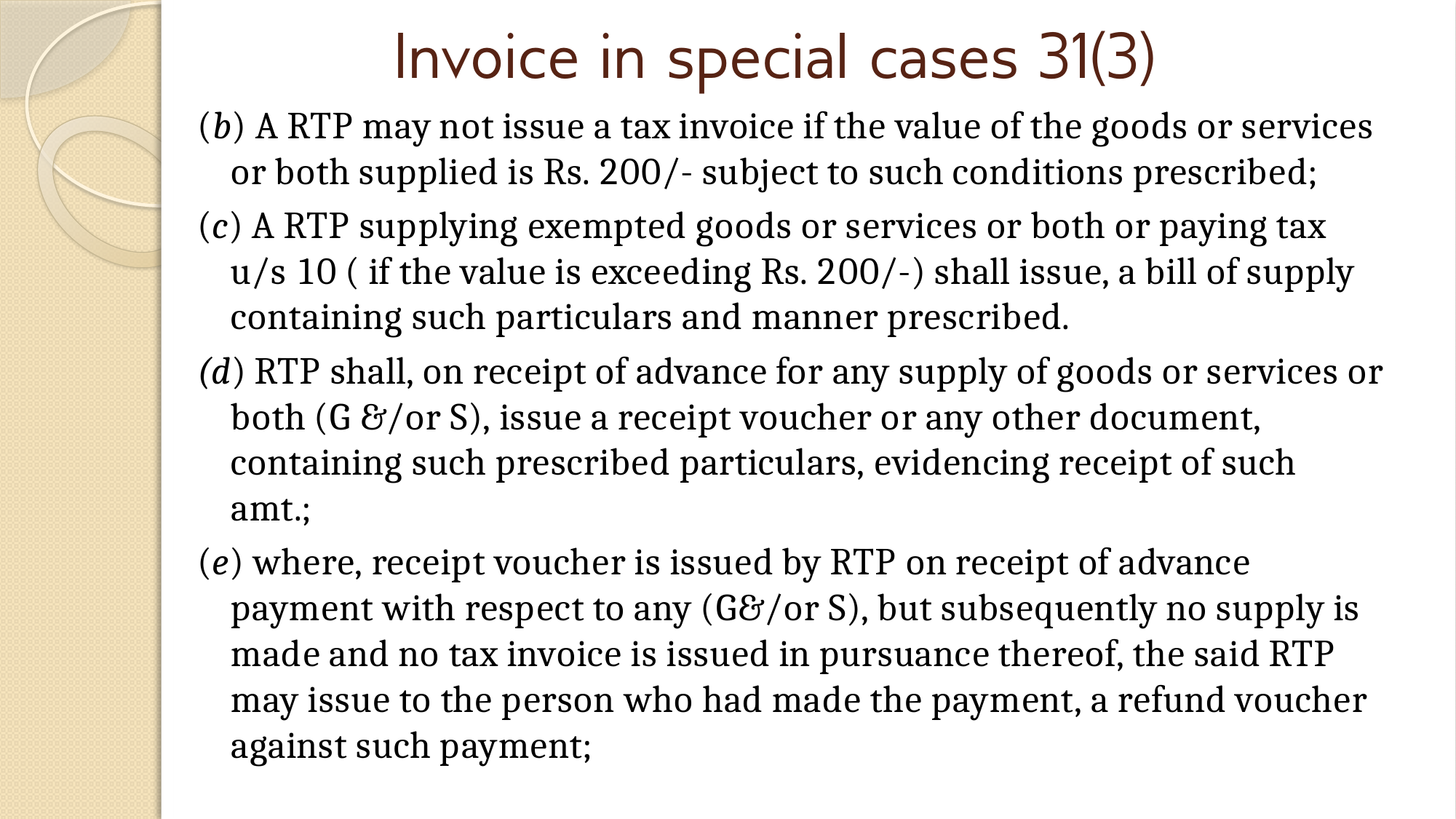

# Invoice in special cases 31(3)
(b) A RTP may not issue a tax invoice if the value of the goods or services or both supplied is Rs. 200/- subject to such conditions prescribed;
(c) A RTP supplying exempted goods or services or both or paying tax u/s 10 ( if the value is exceeding Rs. 200/-) shall issue, a bill of supply containing such particulars and manner prescribed.
(d) RTP shall, on receipt of advance for any supply of goods or services or both (G &/or S), issue a receipt voucher or any other document, containing such prescribed particulars, evidencing receipt of such amt.;
(e) where, receipt voucher is issued by RTP on receipt of advance payment with respect to any (G&/or S), but subsequently no supply is made and no tax invoice is issued in pursuance thereof, the said RTP may issue to the person who had made the payment, a refund voucher against such payment;